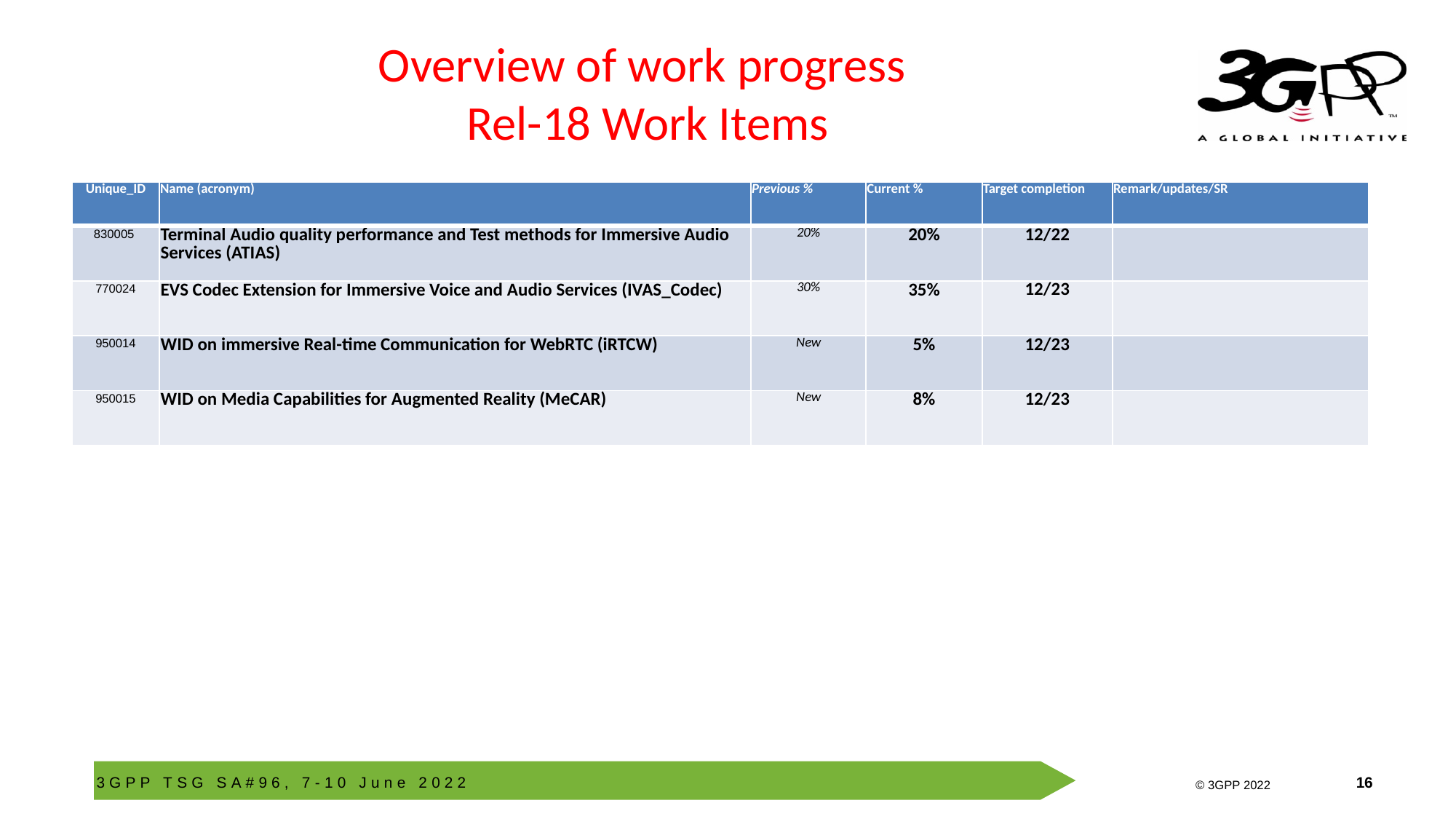

# Overview of work progress Rel-18 Work Items

| Unique\_ID | Name (acronym) | Previous % | Current % | Target completion | Remark/updates/SR |
| --- | --- | --- | --- | --- | --- |
| 830005 | Terminal Audio quality performance and Test methods for Immersive Audio Services (ATIAS) | 20% | 20% | 12/22 |  |
| 770024 | EVS Codec Extension for Immersive Voice and Audio Services (IVAS\_Codec) | 30% | 35% | 12/23 |  |
| 950014 | WID on immersive Real-time Communication for WebRTC (iRTCW) | New | 5% | 12/23 |  |
| 950015 | WID on Media Capabilities for Augmented Reality (MeCAR) | New | 8% | 12/23 |  |